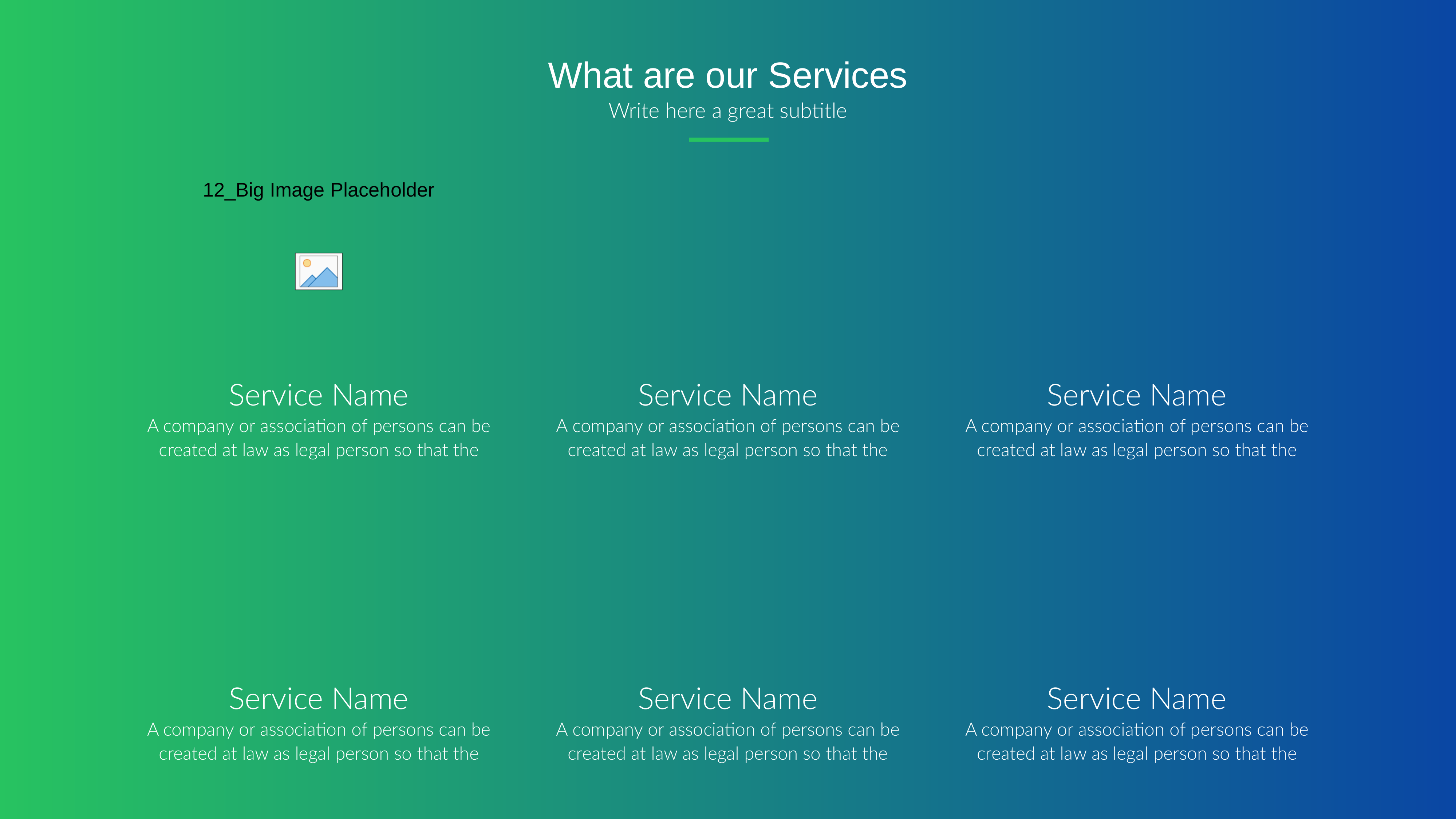

What are our Services
Write here a great subtitle

Service Name
A company or association of persons can be created at law as legal person so that the
Service Name
A company or association of persons can be created at law as legal person so that the
Service Name
A company or association of persons can be created at law as legal person so that the

Service Name
A company or association of persons can be created at law as legal person so that the
Service Name
A company or association of persons can be created at law as legal person so that the
Service Name
A company or association of persons can be created at law as legal person so that the